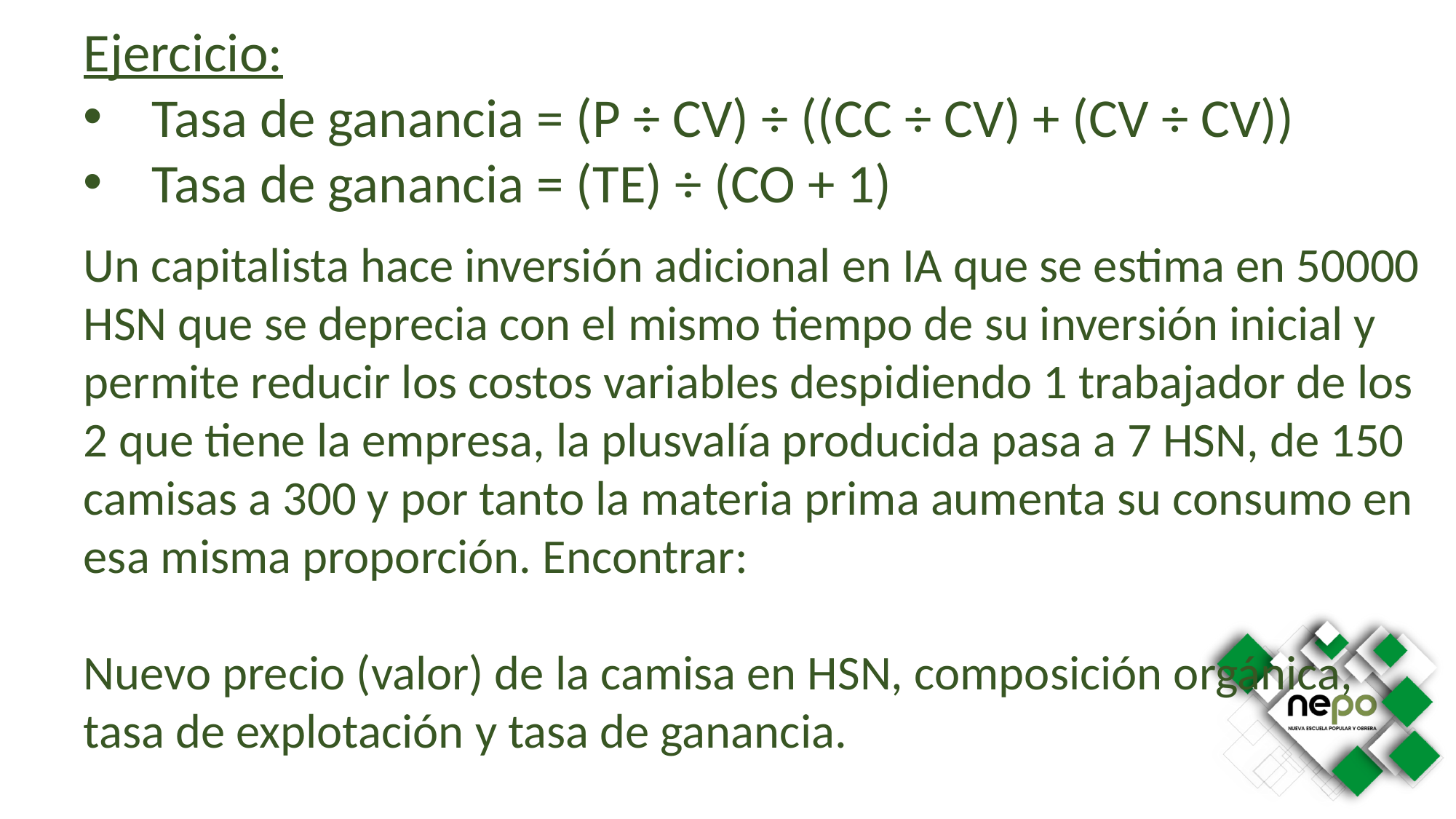

Ejercicio:
Tasa de ganancia = (P ÷ CV) ÷ ((CC ÷ CV) + (CV ÷ CV))
Tasa de ganancia = (TE) ÷ (CO + 1)

Un capitalista hace inversión adicional en IA que se estima en 50000 HSN que se deprecia con el mismo tiempo de su inversión inicial y permite reducir los costos variables despidiendo 1 trabajador de los 2 que tiene la empresa, la plusvalía producida pasa a 7 HSN, de 150 camisas a 300 y por tanto la materia prima aumenta su consumo en esa misma proporción. Encontrar:

Nuevo precio (valor) de la camisa en HSN, composición orgánica, tasa de explotación y tasa de ganancia.